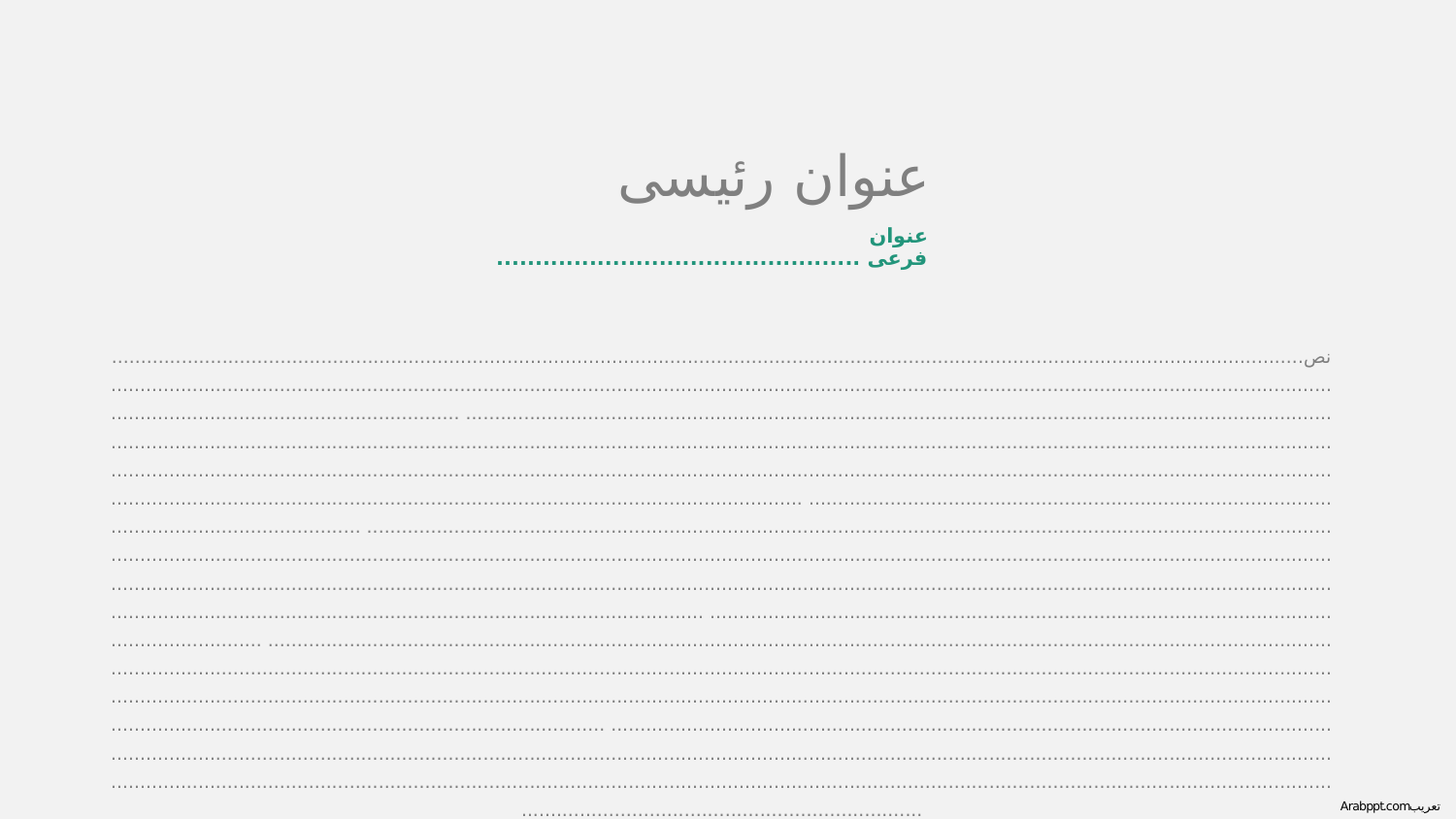

عنوان رئيسى
عنوان فرعى ...............................................
نص.................................................................................................................................................................................................................................................................................................................................................................................................................................................................................................................................................................................... .......................................................................................................................................................................................................................................................................................................................................................................................................................................................................................................................................................................................... ............................................................................................................................................................................................................................................................................................. .......................................................................................................................................................................................................................................................................................................................................................................................................................................................................................................................................................................................... ............................................................................................................................................................................................................................................................................................. .......................................................................................................................................................................................................................................................................................................................................................................................................................................................................................................................................................................................... ..............................................................................................................................................................................................................................................................................................................................................................................................................................................................................................................................................................................................